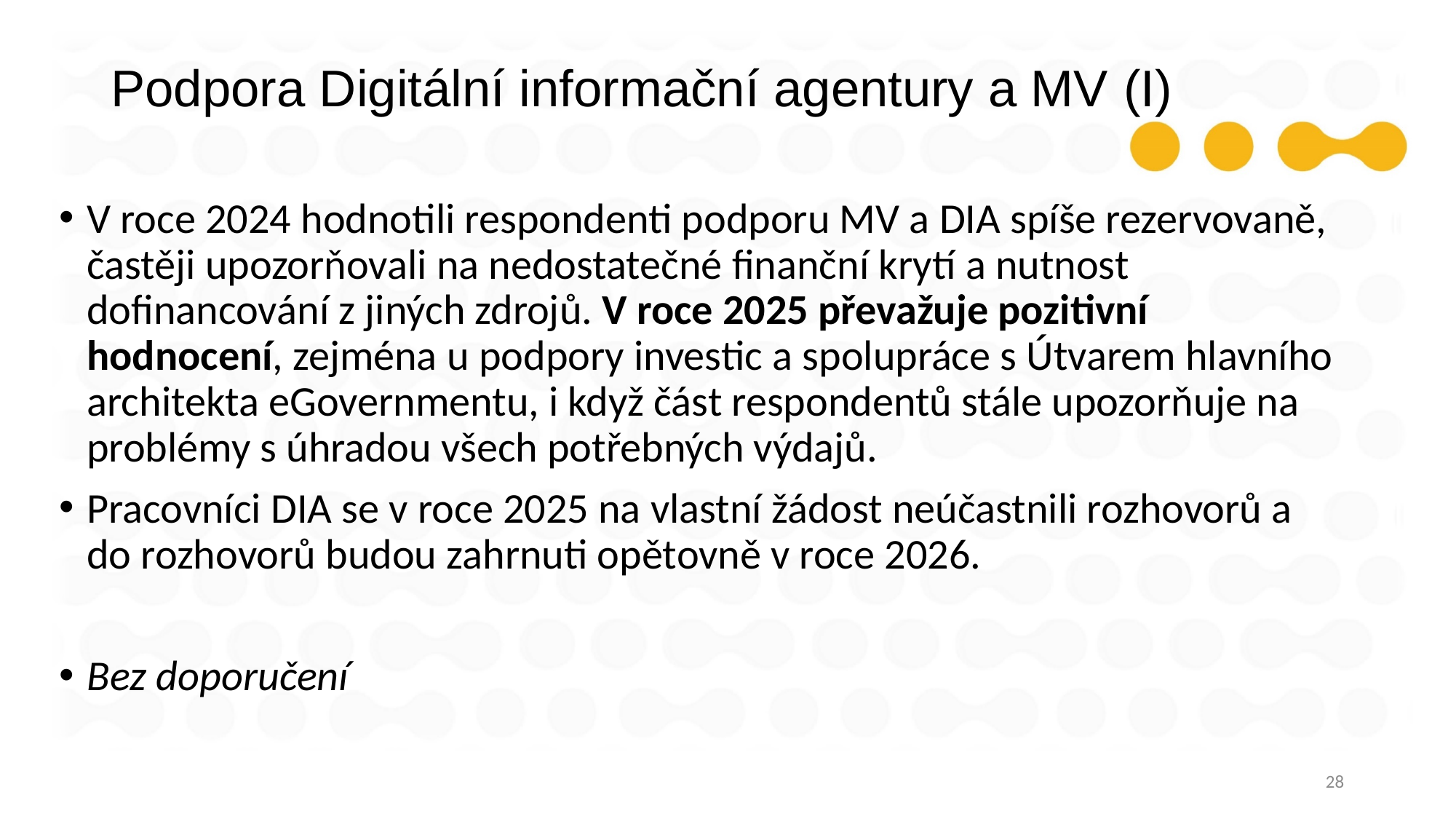

# Podpora Digitální informační agentury a MV (I)
V roce 2024 hodnotili respondenti podporu MV a DIA spíše rezervovaně, častěji upozorňovali na nedostatečné finanční krytí a nutnost dofinancování z jiných zdrojů. V roce 2025 převažuje pozitivní hodnocení, zejména u podpory investic a spolupráce s Útvarem hlavního architekta eGovernmentu, i když část respondentů stále upozorňuje na problémy s úhradou všech potřebných výdajů.
Pracovníci DIA se v roce 2025 na vlastní žádost neúčastnili rozhovorů a do rozhovorů budou zahrnuti opětovně v roce 2026.

Bez doporučení
28